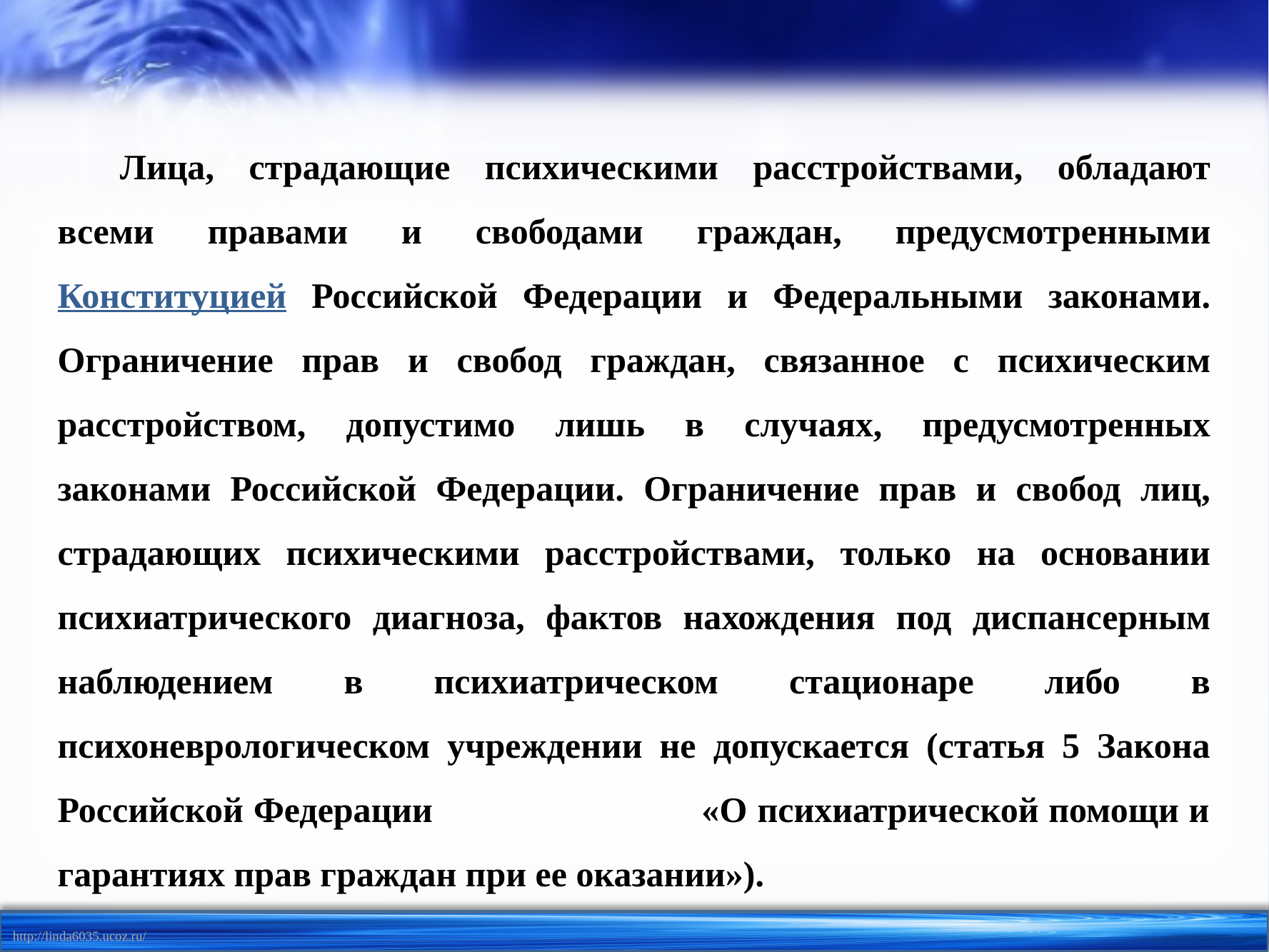

Лица, страдающие психическими расстройствами, обладают всеми правами и свободами граждан, предусмотренными Конституцией Российской Федерации и Федеральными законами. Ограничение прав и свобод граждан, связанное с психическим расстройством, допустимо лишь в случаях, предусмотренных законами Российской Федерации. Ограничение прав и свобод лиц, страдающих психическими расстройствами, только на основании психиатрического диагноза, фактов нахождения под диспансерным наблюдением в психиатрическом стационаре либо в психоневрологическом учреждении не допускается (статья 5 Закона Российской Федерации                           «О психиатрической помощи и гарантиях прав граждан при ее оказании»).